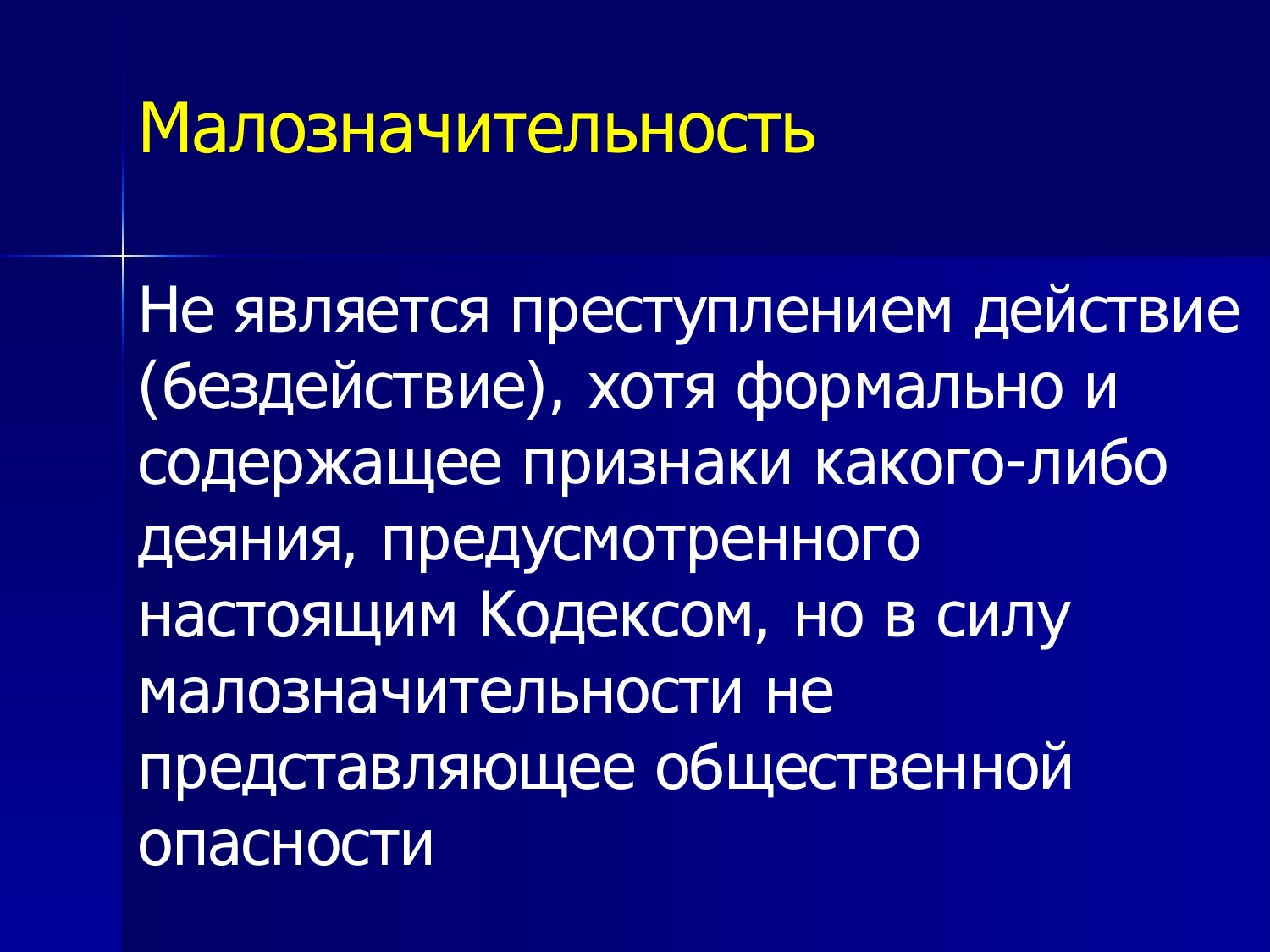

Малозначительность

Не является преступлением действие (бездействие), хотя формально и содержащее признаки какого-либо деяния, предусмотренного настоящим Кодексом, но в силу малозначительности не представляющее общественной опасности